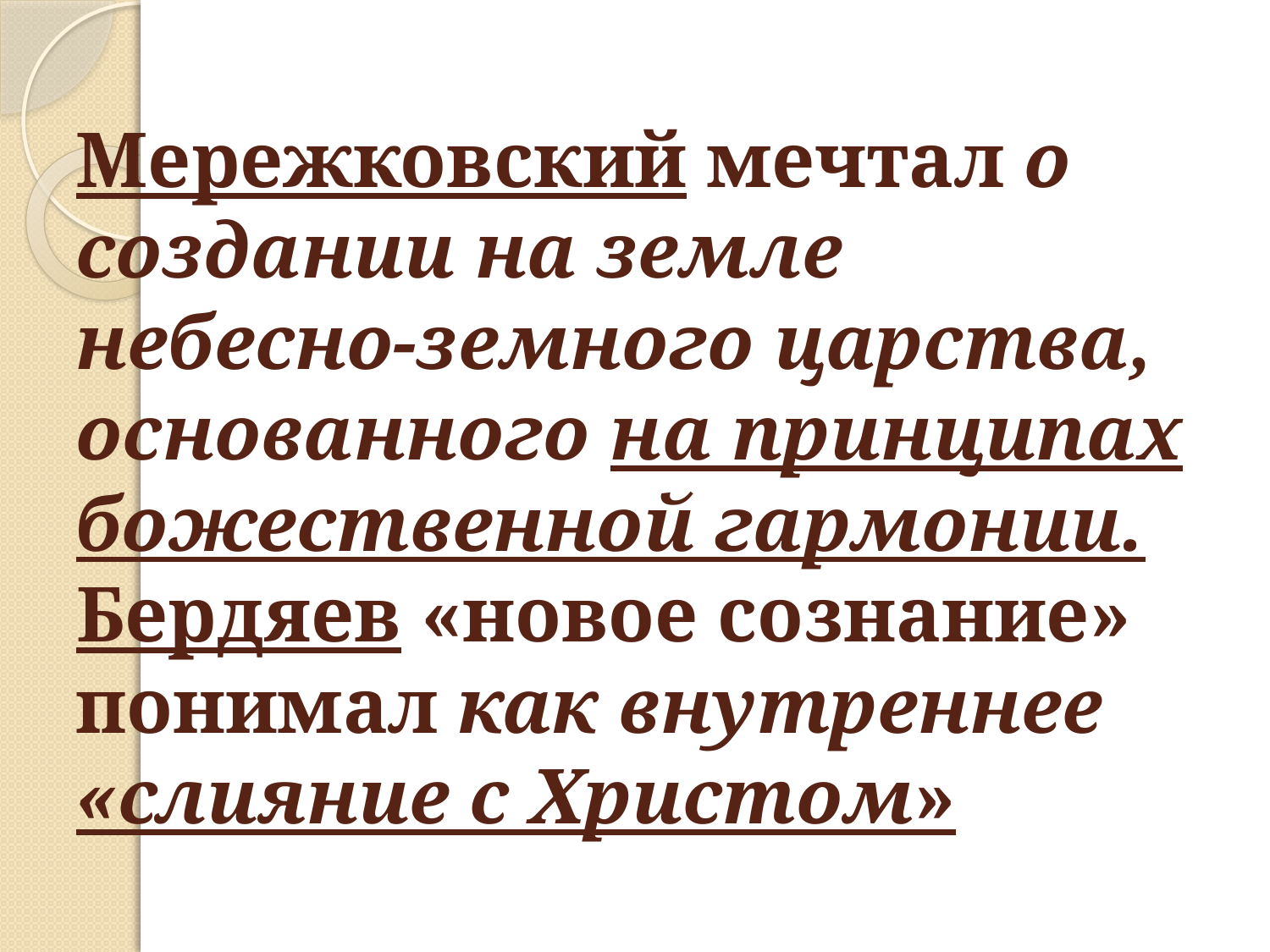

# Мережковский мечтал о создании на земле небесно-земного царства,  основанного на принципах божественной гармонии. Бердяев «новое сознание» понимал как внутреннее «слияние с Христом»